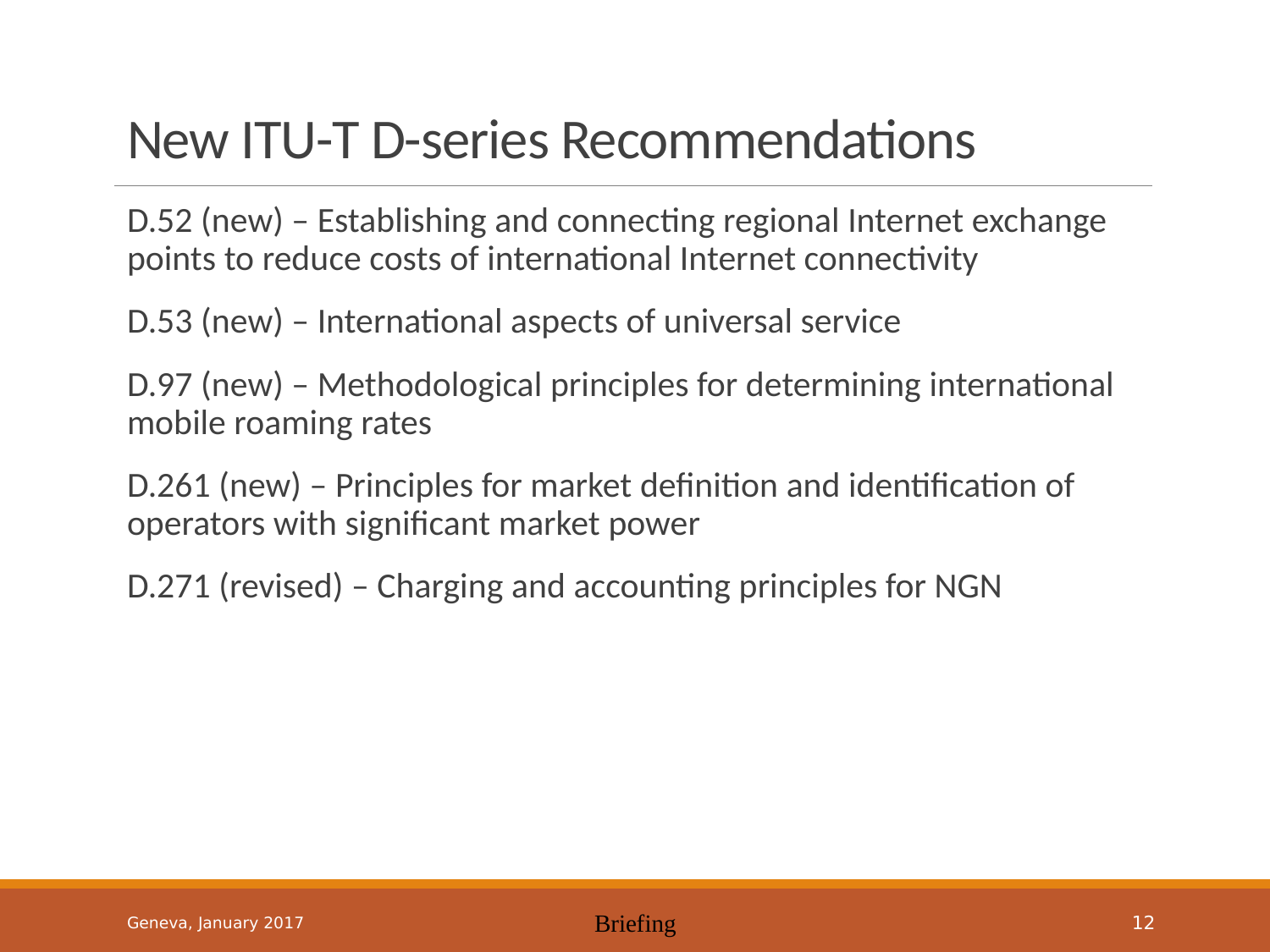

# New ITU-T D-series Recommendations
D.52 (new) – Establishing and connecting regional Internet exchange points to reduce costs of international Internet connectivity
D.53 (new) – International aspects of universal service
D.97 (new) – Methodological principles for determining international mobile roaming rates
D.261 (new) – Principles for market definition and identification of operators with significant market power
D.271 (revised) – Charging and accounting principles for NGN

Geneva, January 2017
Briefing
12